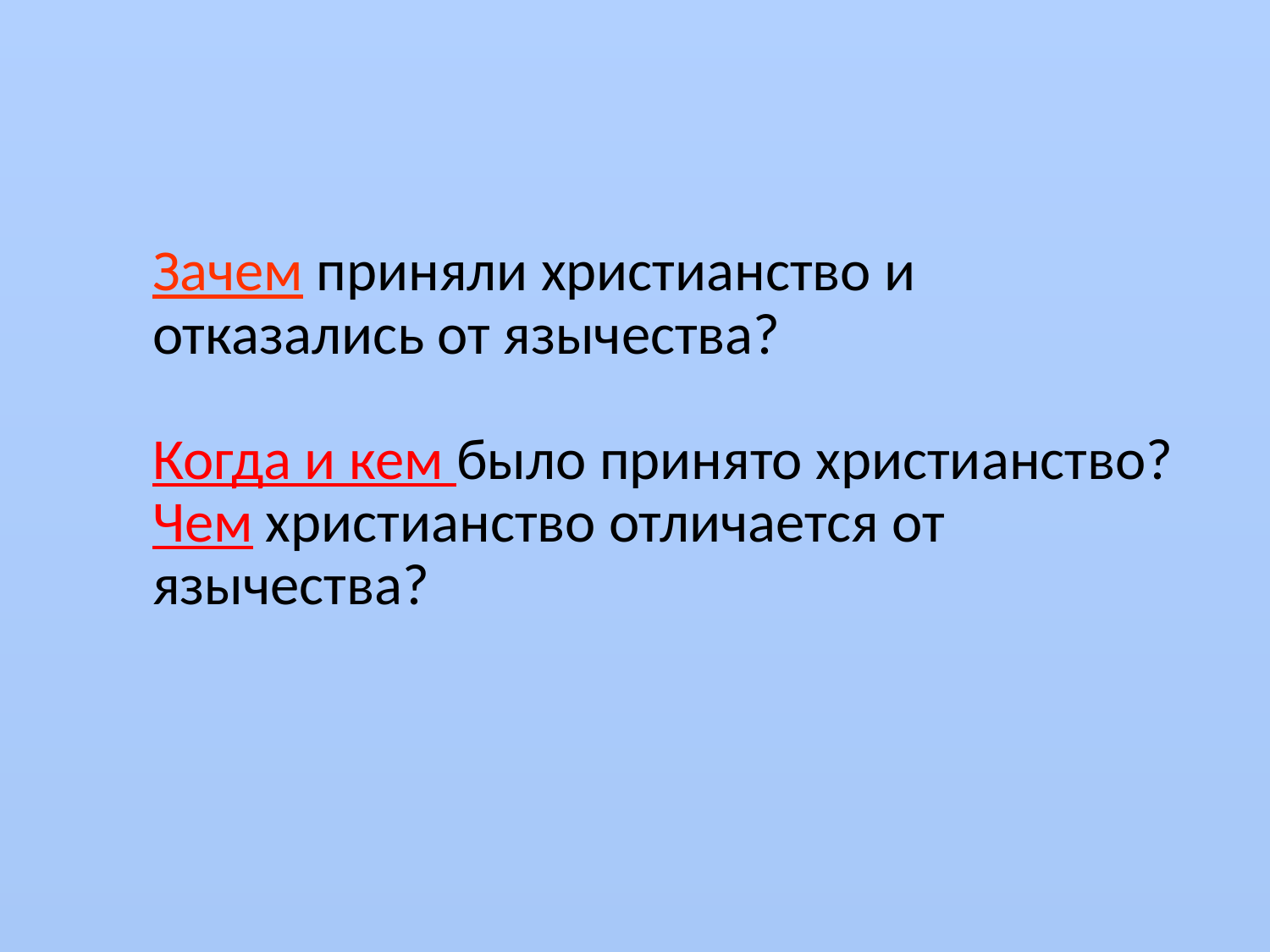

# Зачем приняли христианство и отказались от язычества? Когда и кем было принято христианство? Чем христианство отличается от язычества?